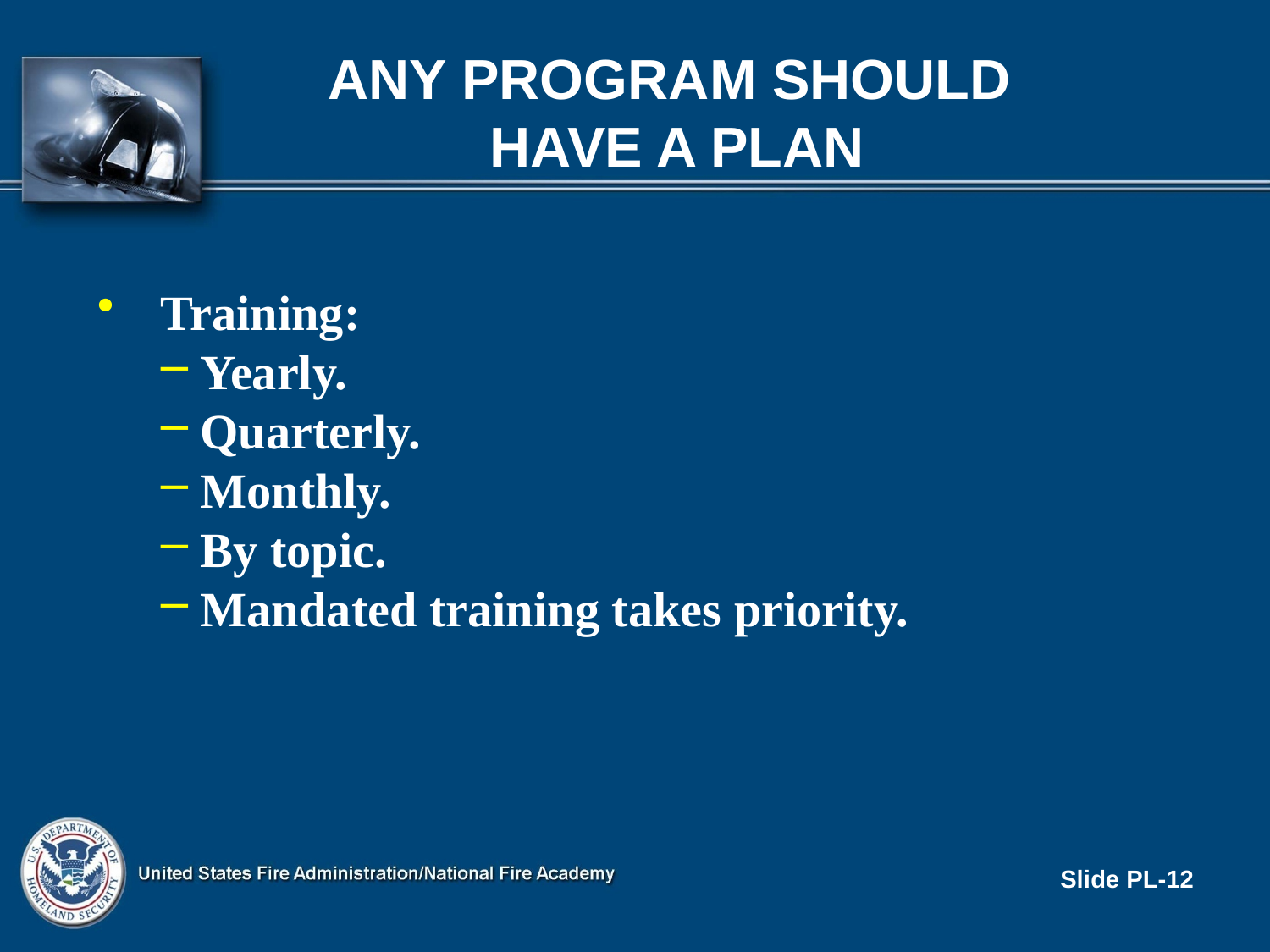

# ANY PROGRAM SHOULD HAVE A PLAN
Training:
 Yearly.
 Quarterly.
 Monthly.
 By topic.
 Mandated training takes priority.
Slide PL-12